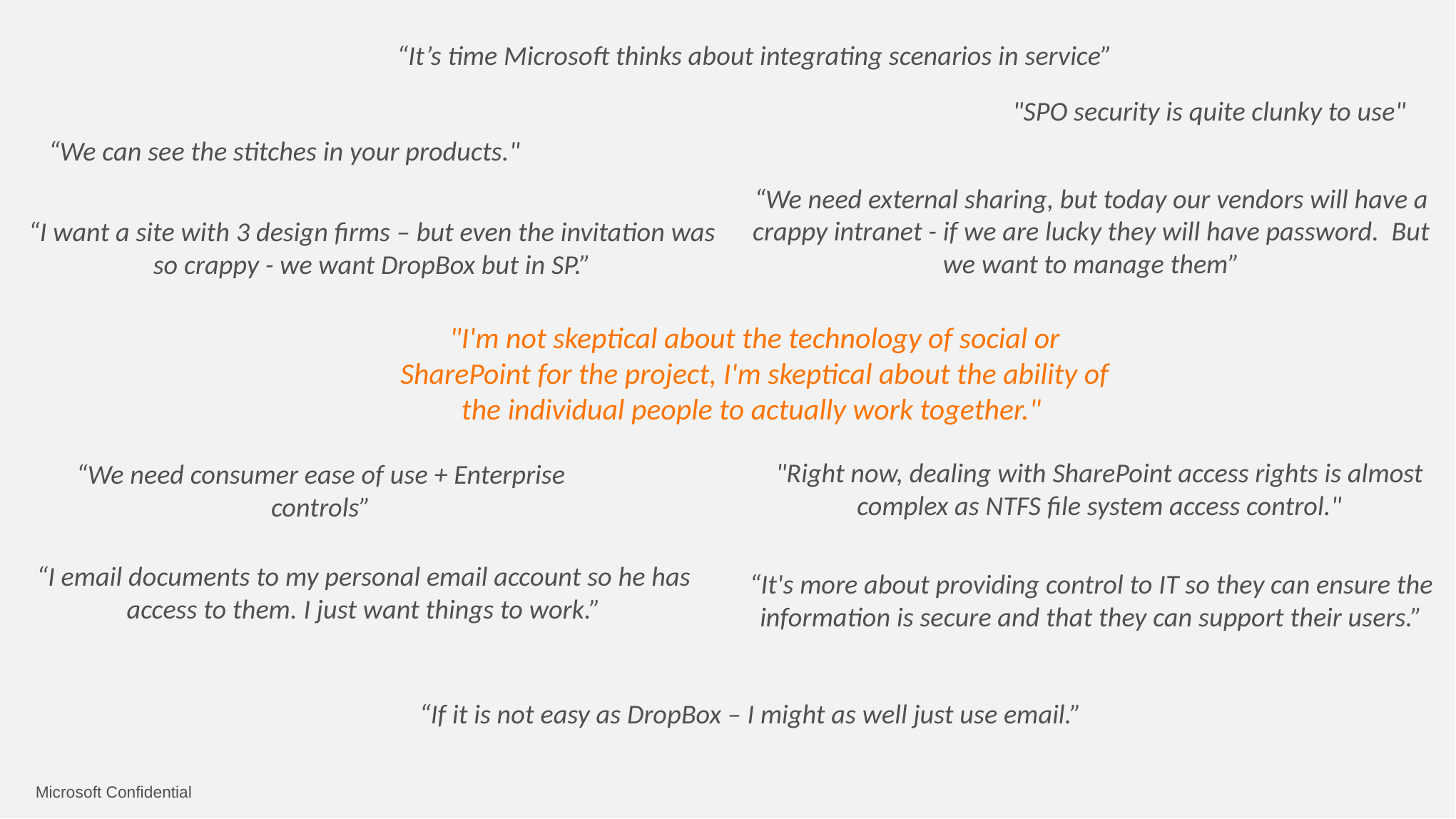

“It’s time Microsoft thinks about integrating scenarios in service”
"SPO security is quite clunky to use"
“We can see the stitches in your products."
“We need external sharing, but today our vendors will have a crappy intranet - if we are lucky they will have password.  But we want to manage them”
“I want a site with 3 design firms – but even the invitation was so crappy - we want DropBox but in SP.”
"I'm not skeptical about the technology of social or SharePoint for the project, I'm skeptical about the ability of the individual people to actually work together."
"Right now, dealing with SharePoint access rights is almost complex as NTFS file system access control."
“We need consumer ease of use + Enterprise controls”
“I email documents to my personal email account so he has access to them. I just want things to work.”
“It's more about providing control to IT so they can ensure the information is secure and that they can support their users.”
 “If it is not easy as DropBox – I might as well just use email.”
Microsoft Confidential